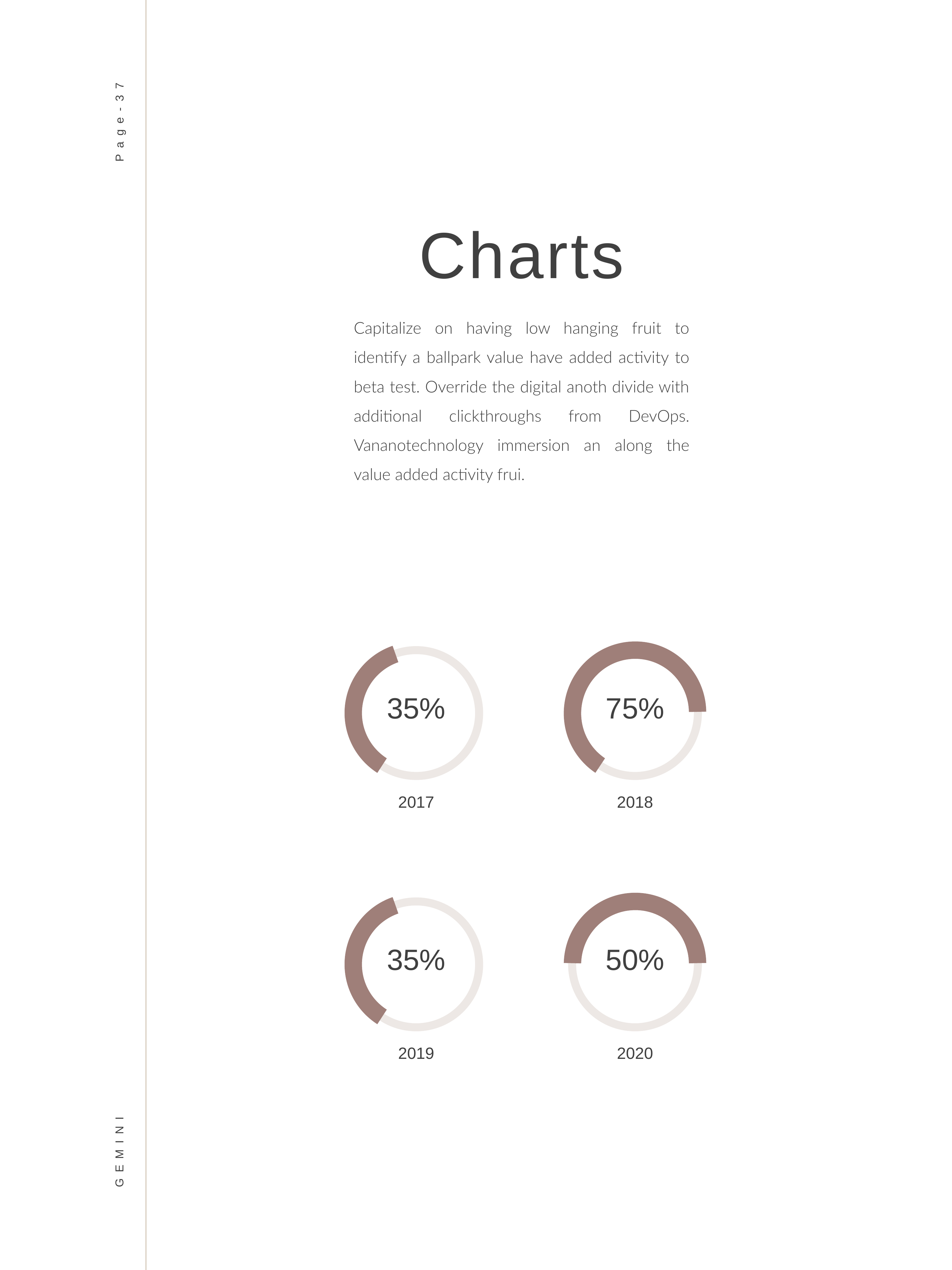

Page-37
Charts
Capitalize on having low hanging fruit to identify a ballpark value have added activity to beta test. Override the digital anoth divide with additional clickthroughs from DevOps. Vananotechnology immersion an along the value added activity frui.

35%
75%
2017
2018

35%
50%
2019
2020
GEMINI